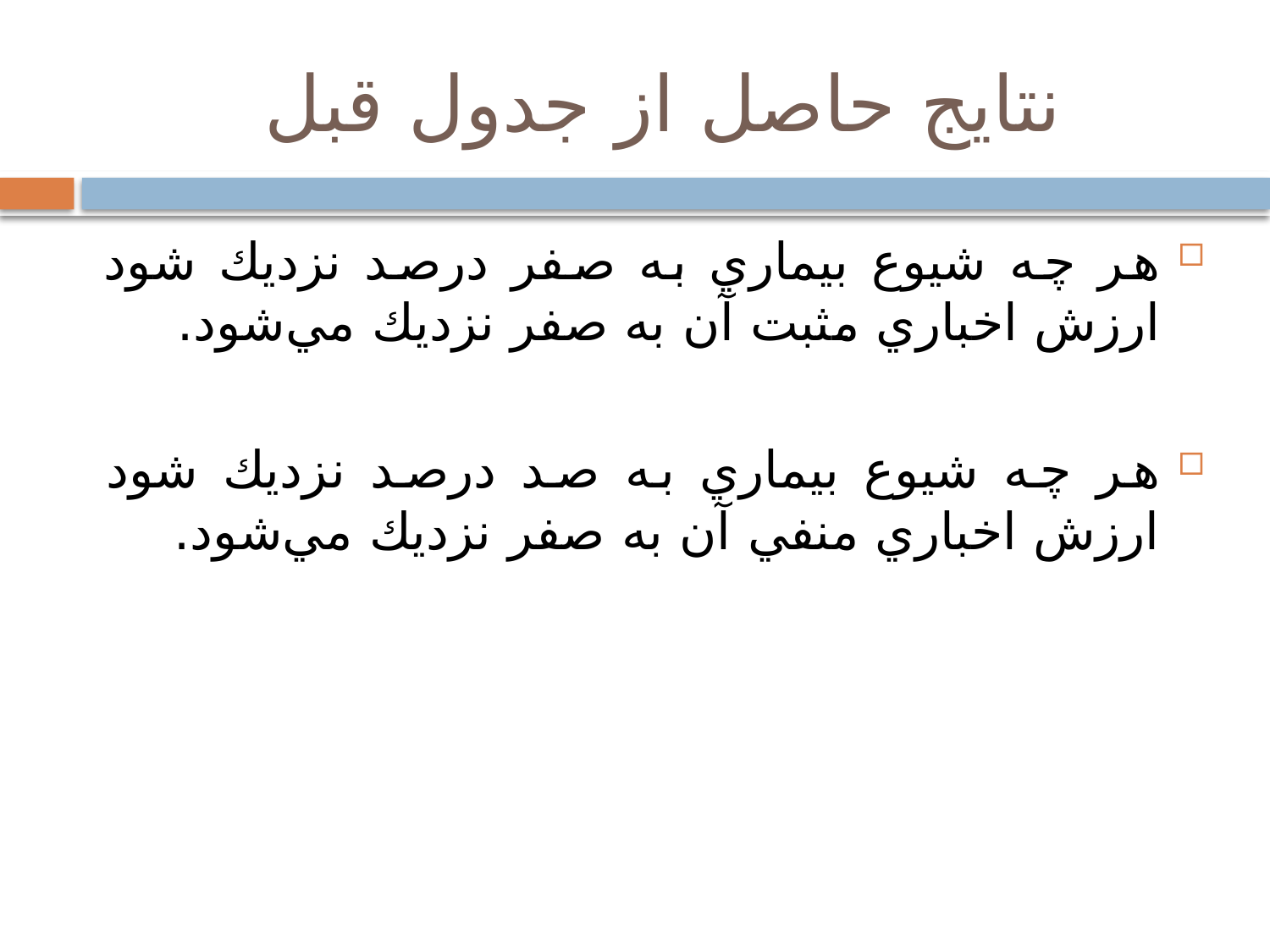

# نتايج حاصل از جدول قبل
هر چه شيوع بيماري به صفر درصد نزديك شود ارزش اخباري مثبت آن به صفر نزديك مي‌شود.

هر چه شيوع بيماري به صد درصد نزديك شود ارزش اخباري منفي آن به صفر نزديك مي‌شود.